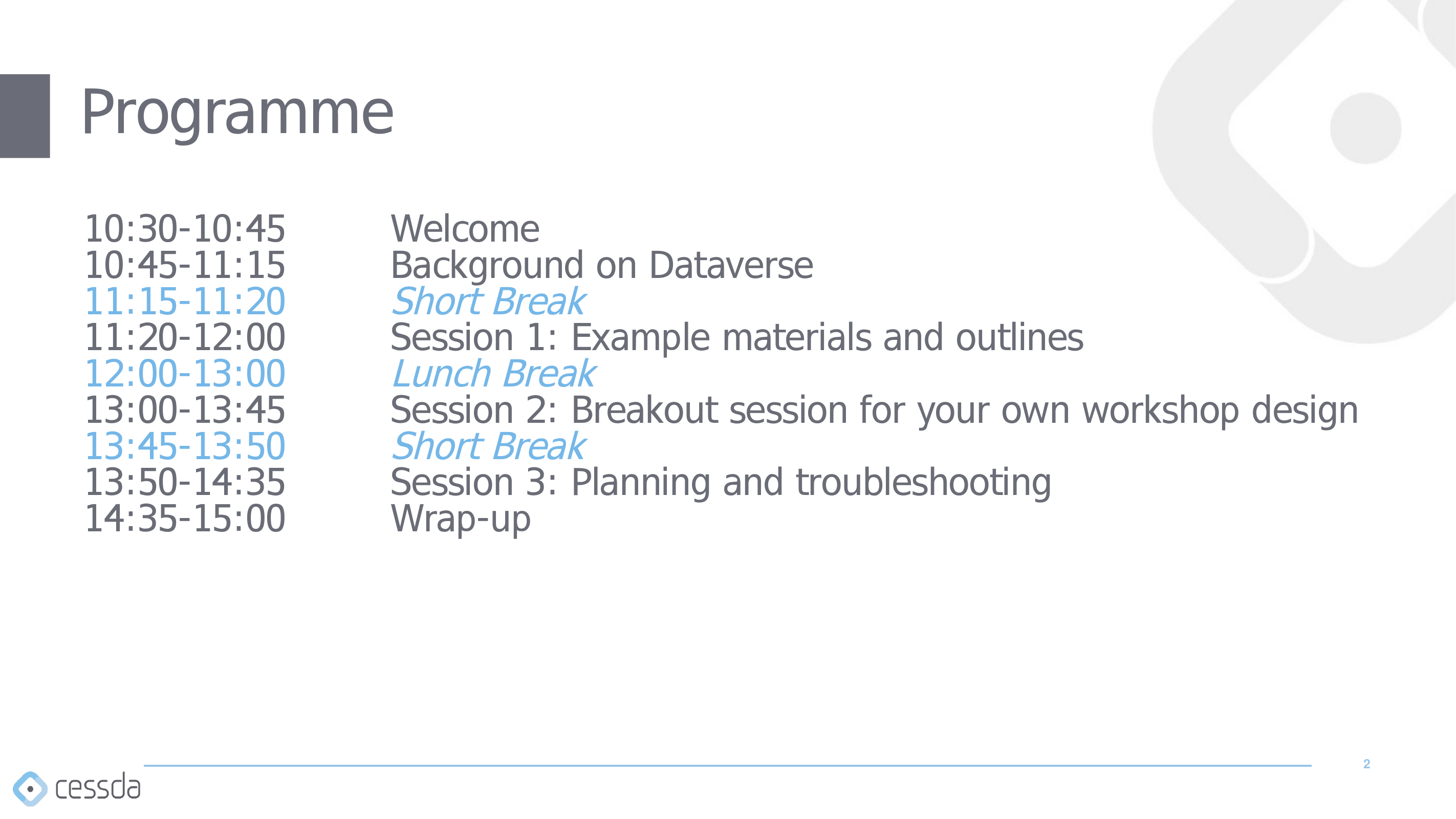

# Programme
10:30-10:45 		Welcome
10:45-11:15 		Background on Dataverse
11:15-11:20 		Short Break
11:20-12:00 		Session 1: Example materials and outlines
12:00-13:00 		Lunch Break
13:00-13:45 		Session 2: Breakout session for your own workshop design
13:45-13:50 		Short Break
13:50-14:35 		Session 3: Planning and troubleshooting
14:35-15:00 		Wrap-up
2